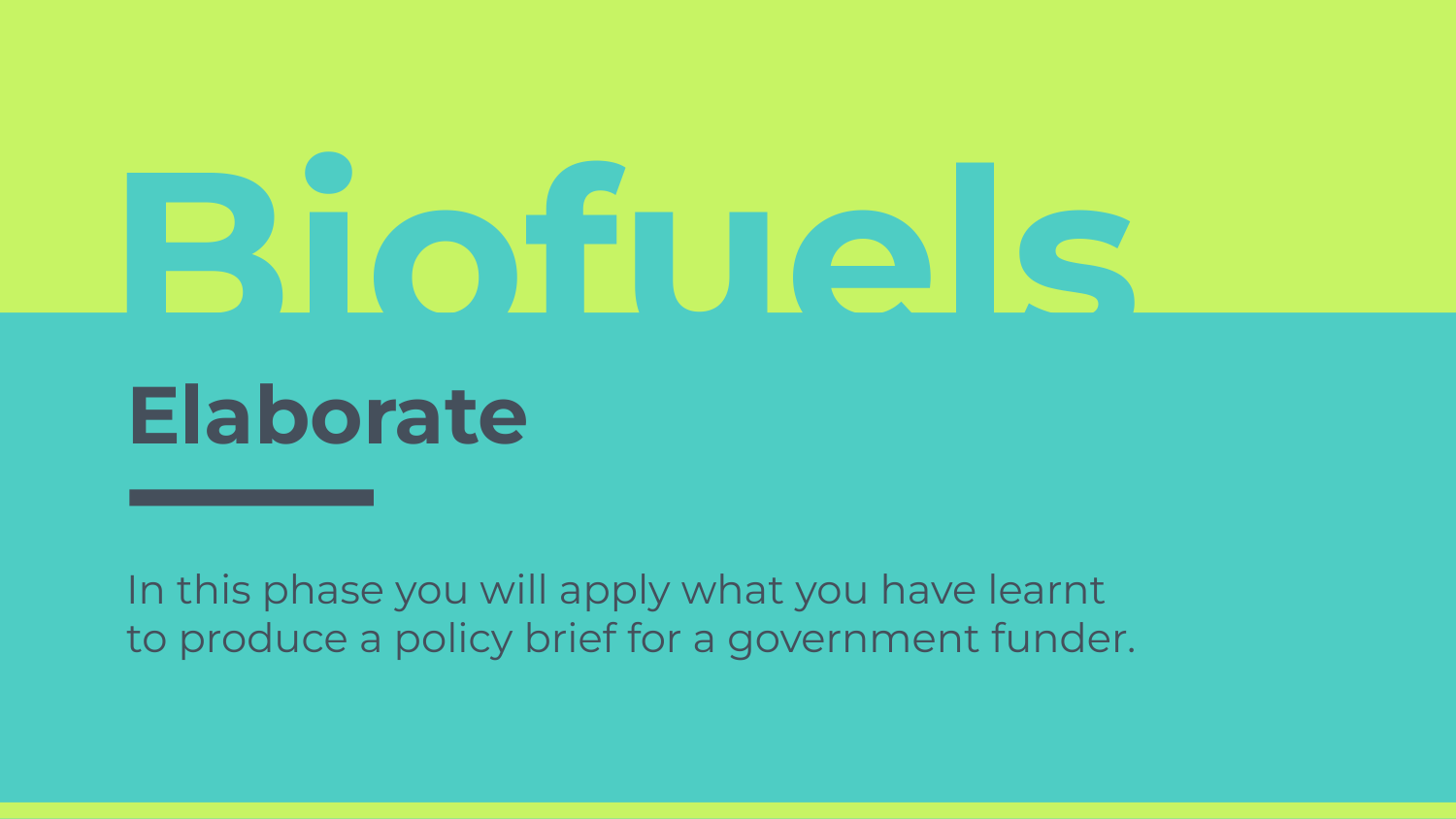

Biofuels
Elaborate

In this phase you will apply what you have learnt to produce a policy brief for a government funder.